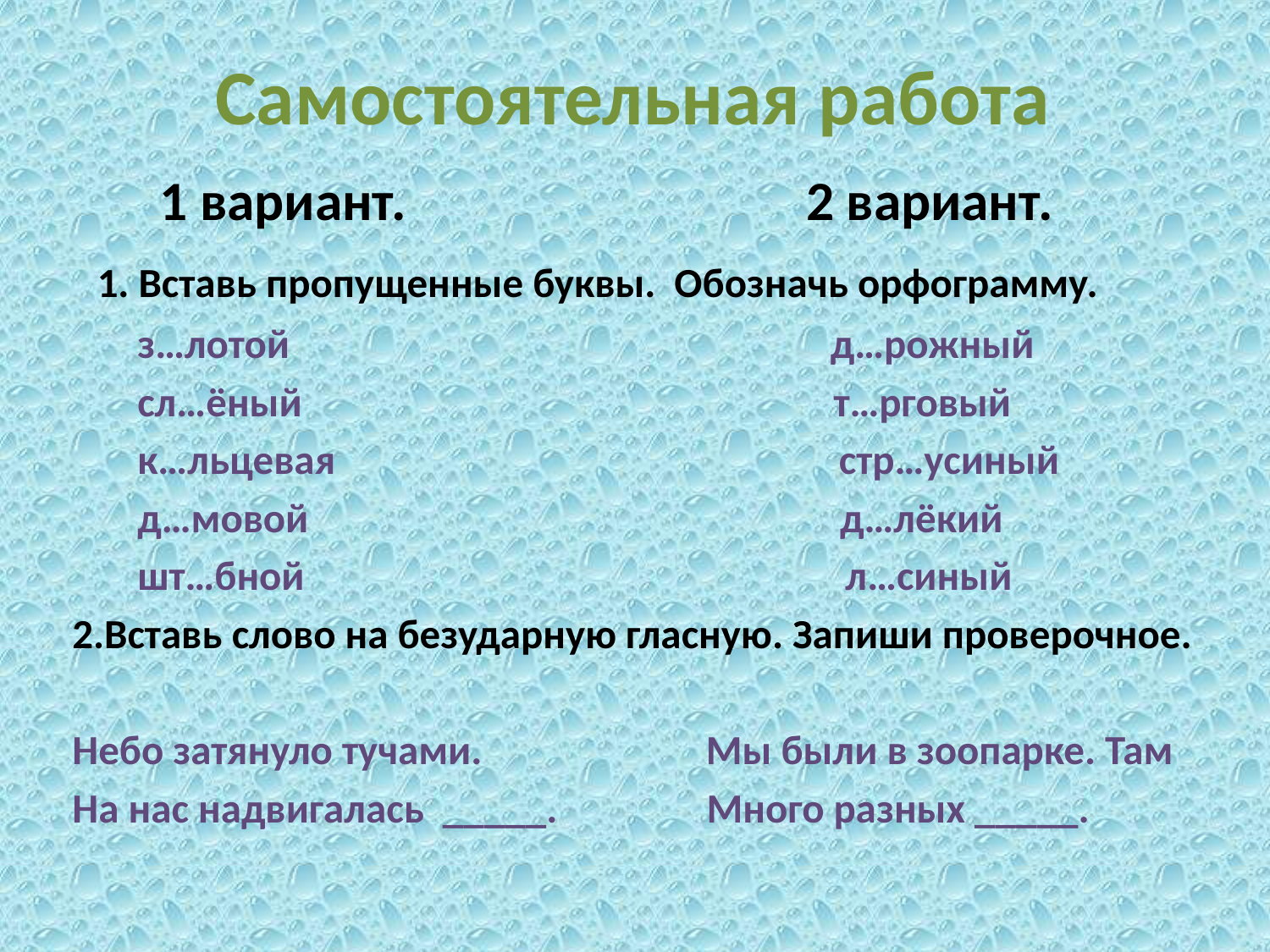

# Самостоятельная работа
       1 вариант.                                2 вариант.
  1. Вставь пропущенные буквы.  Обозначь орфограмму.
       з…лотой                                                          д…рожный
       сл…ёный                                                         т…рговый
       к…льцевая                                                      стр…усиный
       д…мовой                                                         д…лёкий
       шт…бной                                                          л…синый
2.Вставь слово на безударную гласную. Запиши проверочное.

Небо затянуло тучами.                        Мы были в зоопарке. Там
На нас надвигалась  _____.                Много разных _____.